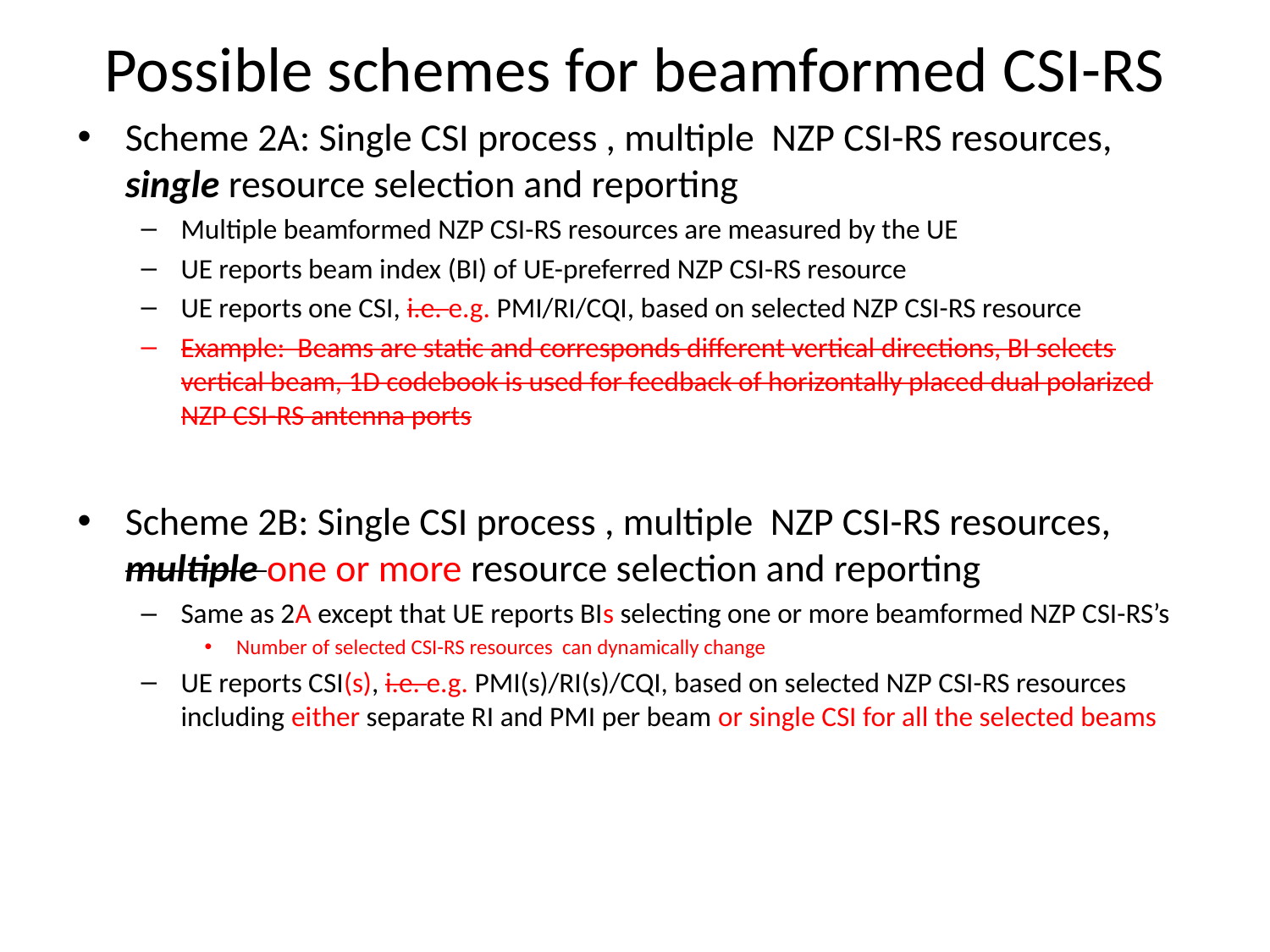

# Possible schemes for beamformed CSI-RS
Scheme 2A: Single CSI process , multiple  NZP CSI-RS resources, single resource selection and reporting
Multiple beamformed NZP CSI-RS resources are measured by the UE
UE reports beam index (BI) of UE-preferred NZP CSI-RS resource
UE reports one CSI, i.e. e.g. PMI/RI/CQI, based on selected NZP CSI-RS resource
Example:  Beams are static and corresponds different vertical directions, BI selects vertical beam, 1D codebook is used for feedback of horizontally placed dual polarized NZP CSI-RS antenna ports

Scheme 2B: Single CSI process , multiple  NZP CSI-RS resources, multiple one or more resource selection and reporting
Same as 2A except that UE reports BIs selecting one or more beamformed NZP CSI-RS’s
Number of selected CSI-RS resources  can dynamically change
UE reports CSI(s), i.e. e.g. PMI(s)/RI(s)/CQI, based on selected NZP CSI-RS resources including either separate RI and PMI per beam or single CSI for all the selected beams